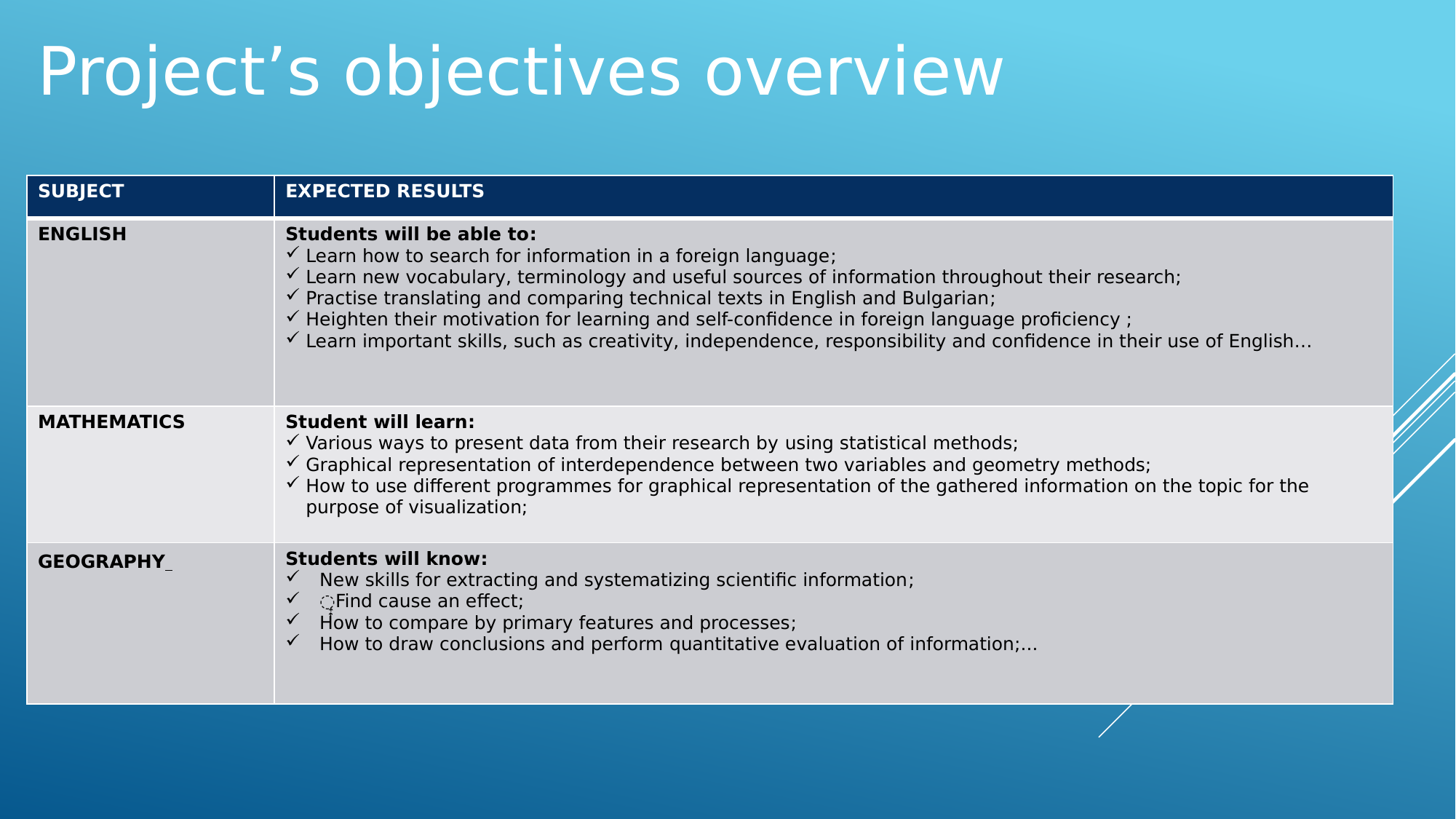

Project’s objectives overview
| SUBJECT | EXPECTED RESULTS |
| --- | --- |
| ENGLISH | Students will be able to: Learn how to search for information in a foreign language; Learn new vocabulary, terminology and useful sources of information throughout their research; Practise translating and comparing technical texts in English and Bulgarian; Heighten their motivation for learning and self-confidence in foreign language proficiency ; Learn important skills, such as creativity, independence, responsibility and confidence in their use of English… |
| MATHEMATICS | Student will learn: Various ways to present data from their research by using statistical methods; Graphical representation of interdependence between two variables and geometry methods;  How to use different programmes for graphical representation of the gathered information on the topic for the purpose of visualization; |
| GEOGRAPHY | Students will know: New skills for extracting and systematizing scientific information; ͎͎Find cause an effect; How to compare by primary features and processes; How to draw conclusions and perform quantitative evaluation of information;... |